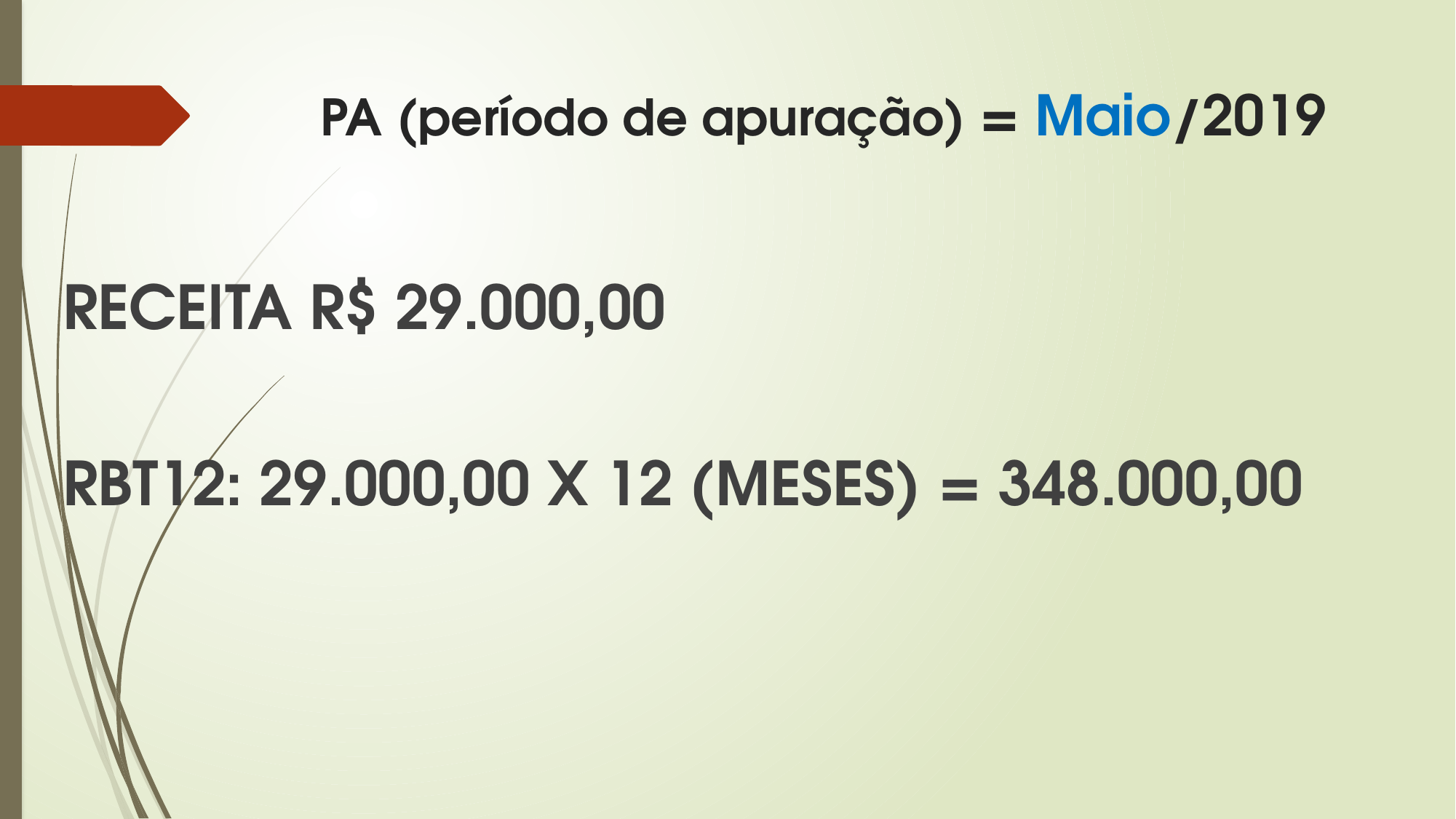

# PA (período de apuração) = Maio/2019

RECEITA R$ 29.000,00

RBT12: 29.000,00 X 12 (MESES) = 348.000,00